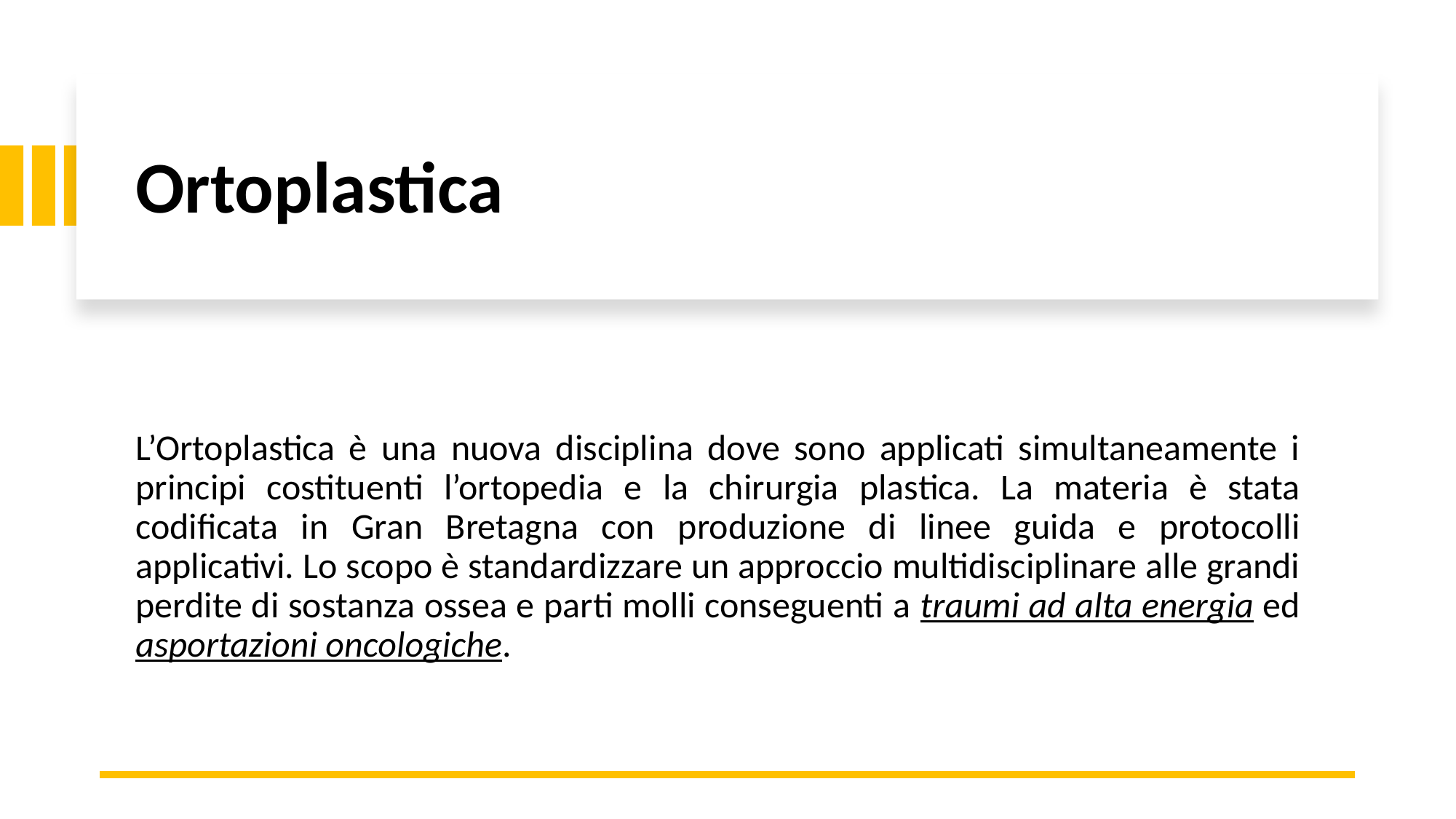

# Ortoplastica

L’Ortoplastica è una nuova disciplina dove sono applicati simultaneamente i principi costituenti l’ortopedia e la chirurgia plastica. La materia è stata codificata in Gran Bretagna con produzione di linee guida e protocolli applicativi. Lo scopo è standardizzare un approccio multidisciplinare alle grandi perdite di sostanza ossea e parti molli conseguenti a traumi ad alta energia ed asportazioni oncologiche.